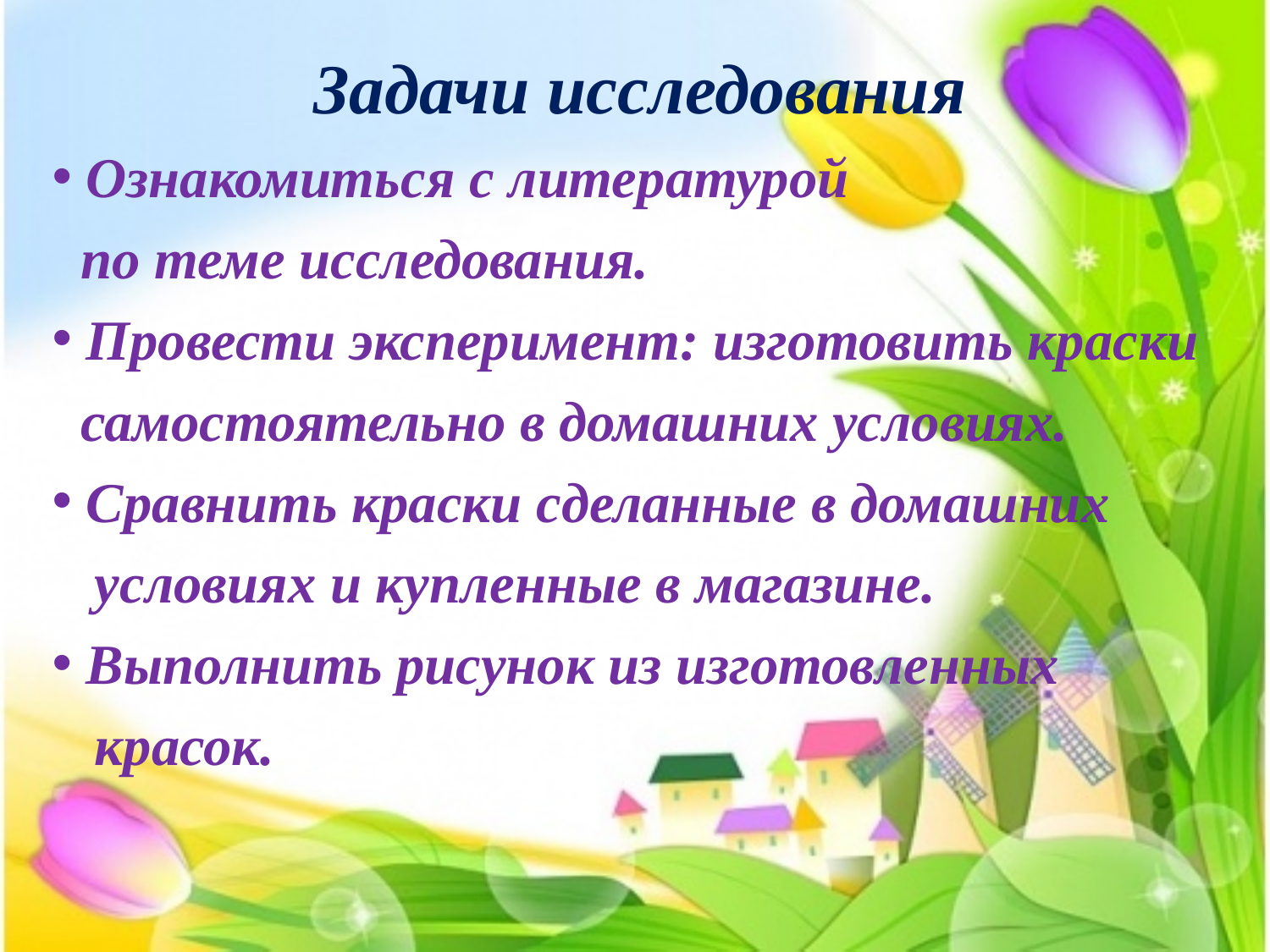

Задачи исследования
 Ознакомиться с литературой
  по теме исследования.
 Провести эксперимент: изготовить краски
  самостоятельно в домашних условиях.
 Сравнить краски сделанные в домашних
   условиях и купленные в магазине.
 Выполнить рисунок из изготовленных
   красок.